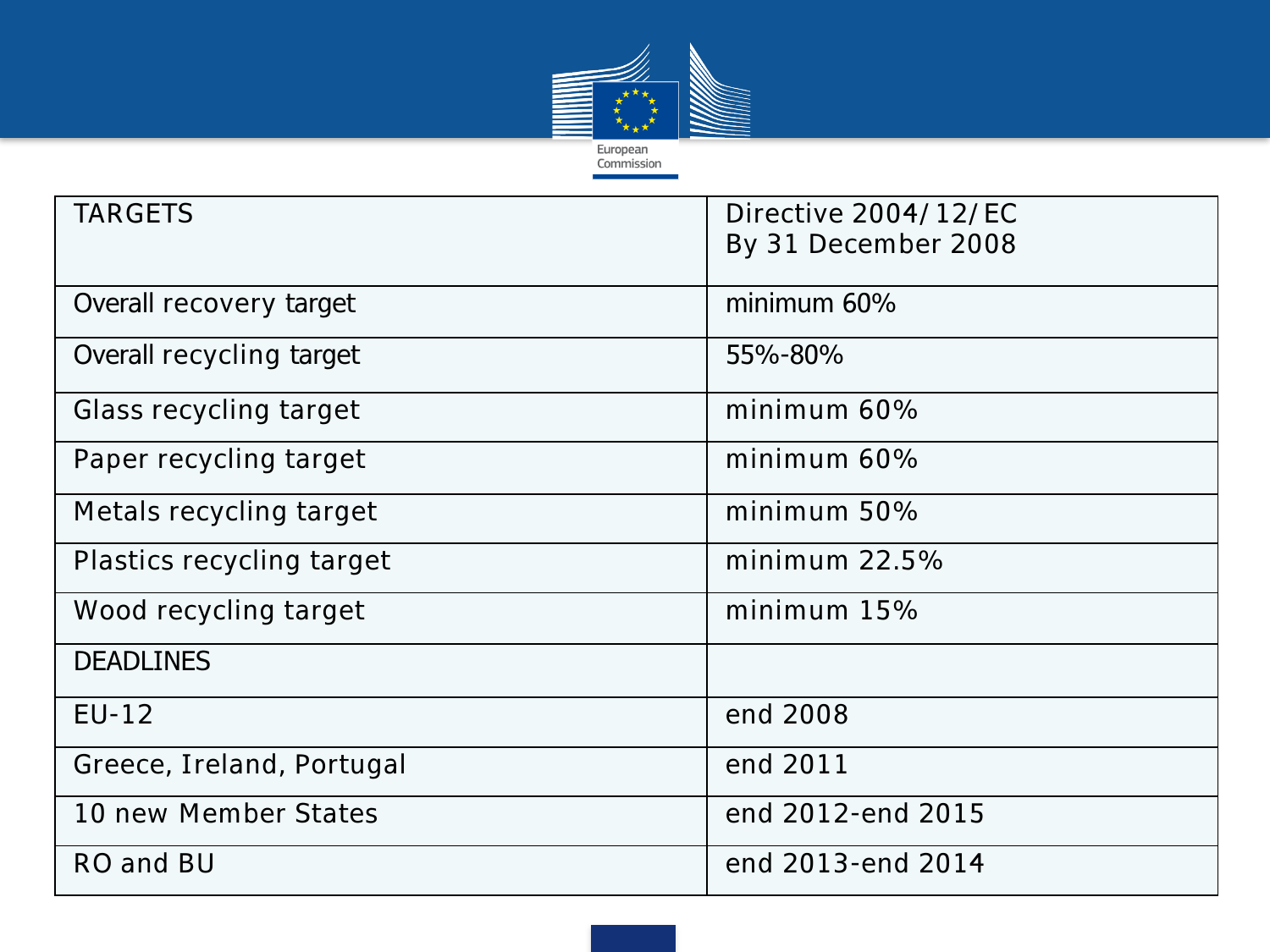

| TARGETS | Directive 2004/12/EC By 31 December 2008 |
| --- | --- |
| Overall recovery target | minimum 60% |
| Overall recycling target | 55%-80% |
| Glass recycling target | minimum 60% |
| Paper recycling target | minimum 60% |
| Metals recycling target | minimum 50% |
| Plastics recycling target | minimum 22.5% |
| Wood recycling target | minimum 15% |
| DEADLINES |  |
| EU-12 | end 2008 |
| Greece, Ireland, Portugal | end 2011 |
| 10 new Member States | end 2012-end 2015 |
| RO and BU | end 2013-end 2014 |
#